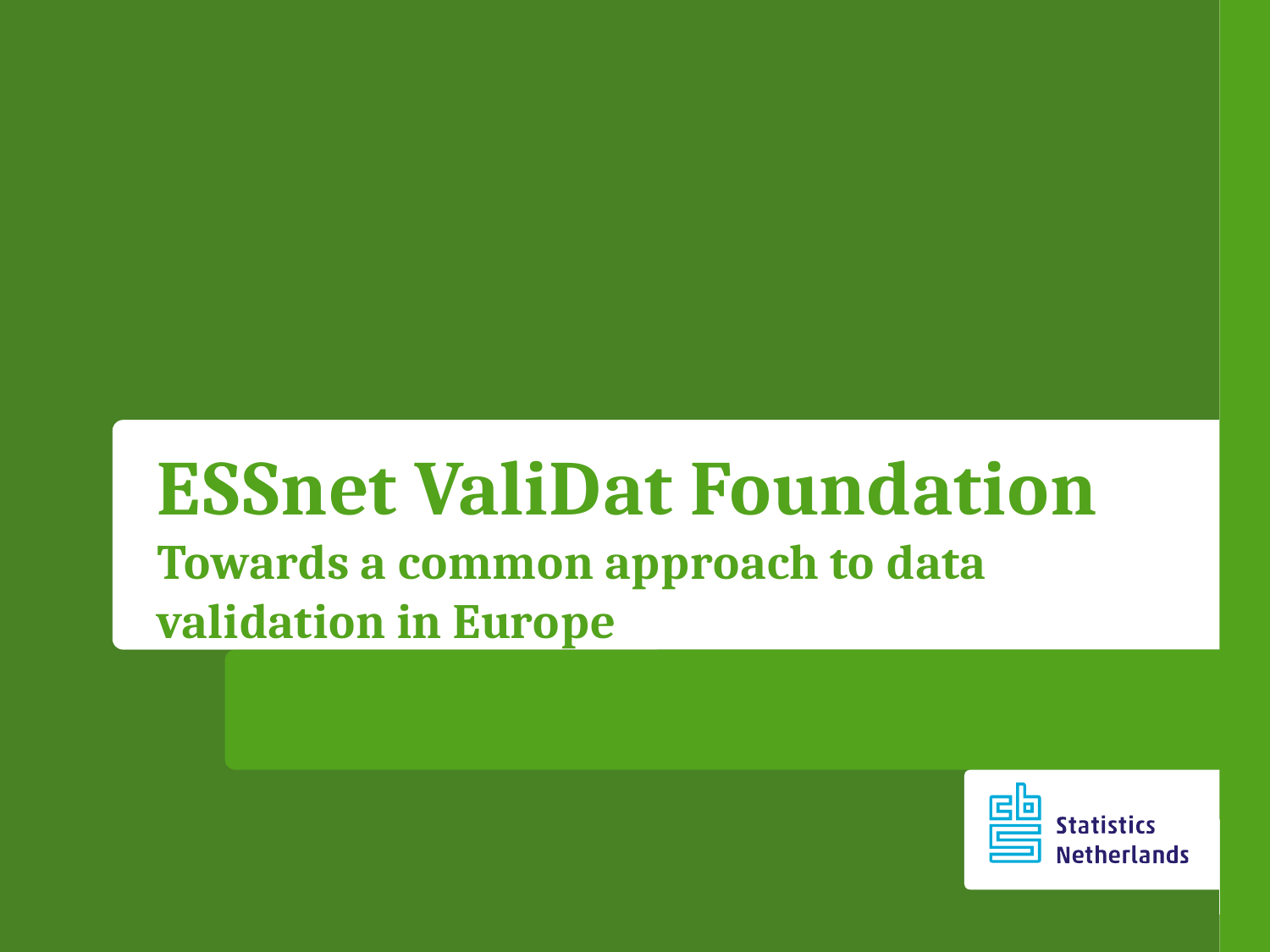

ESSnet ValiDat Foundation
Towards a common approach to data validation in Europe